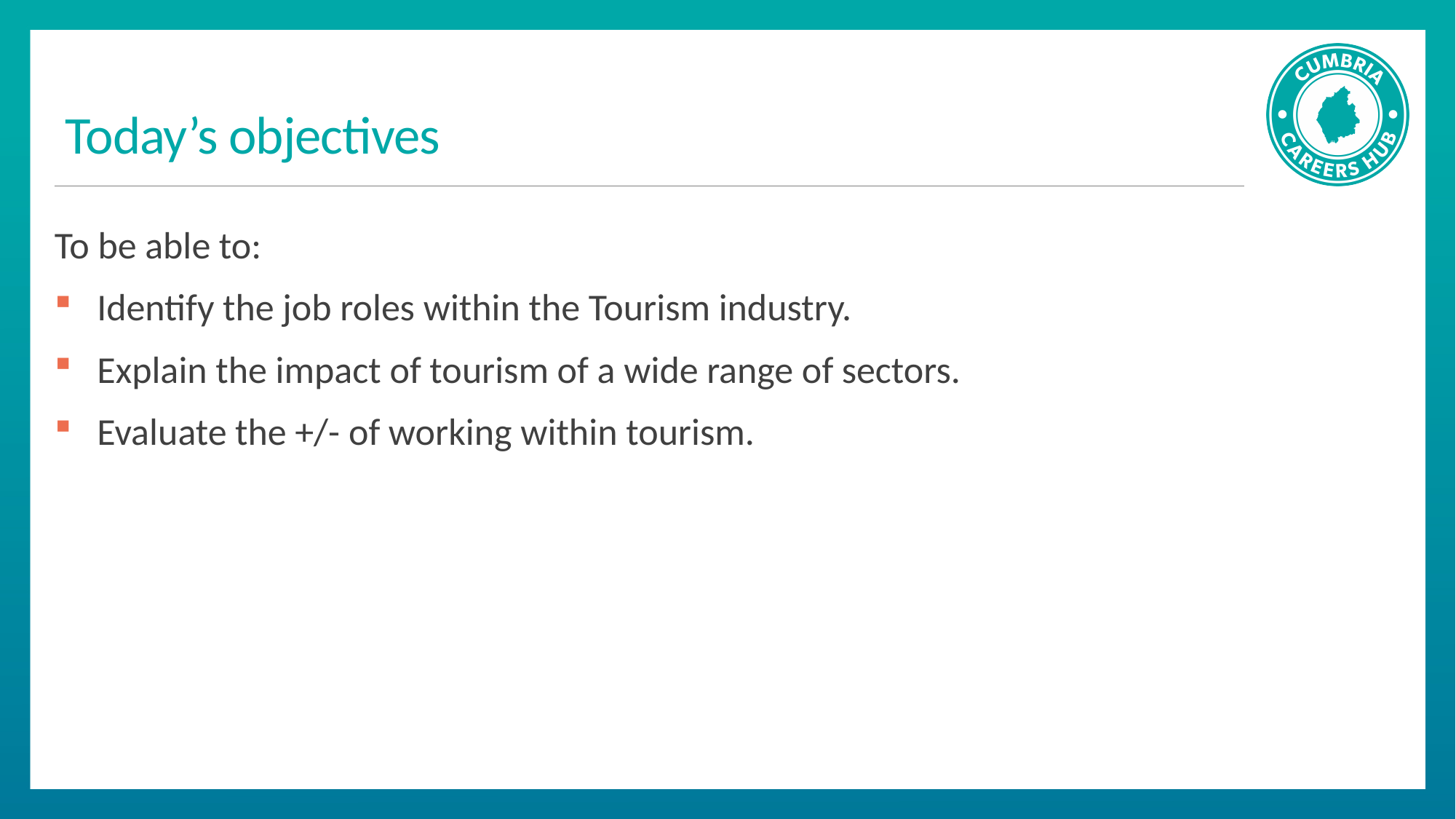

# Today’s objectives
To be able to:
Identify the job roles within the Tourism industry.
Explain the impact of tourism of a wide range of sectors.
Evaluate the +/- of working within tourism.